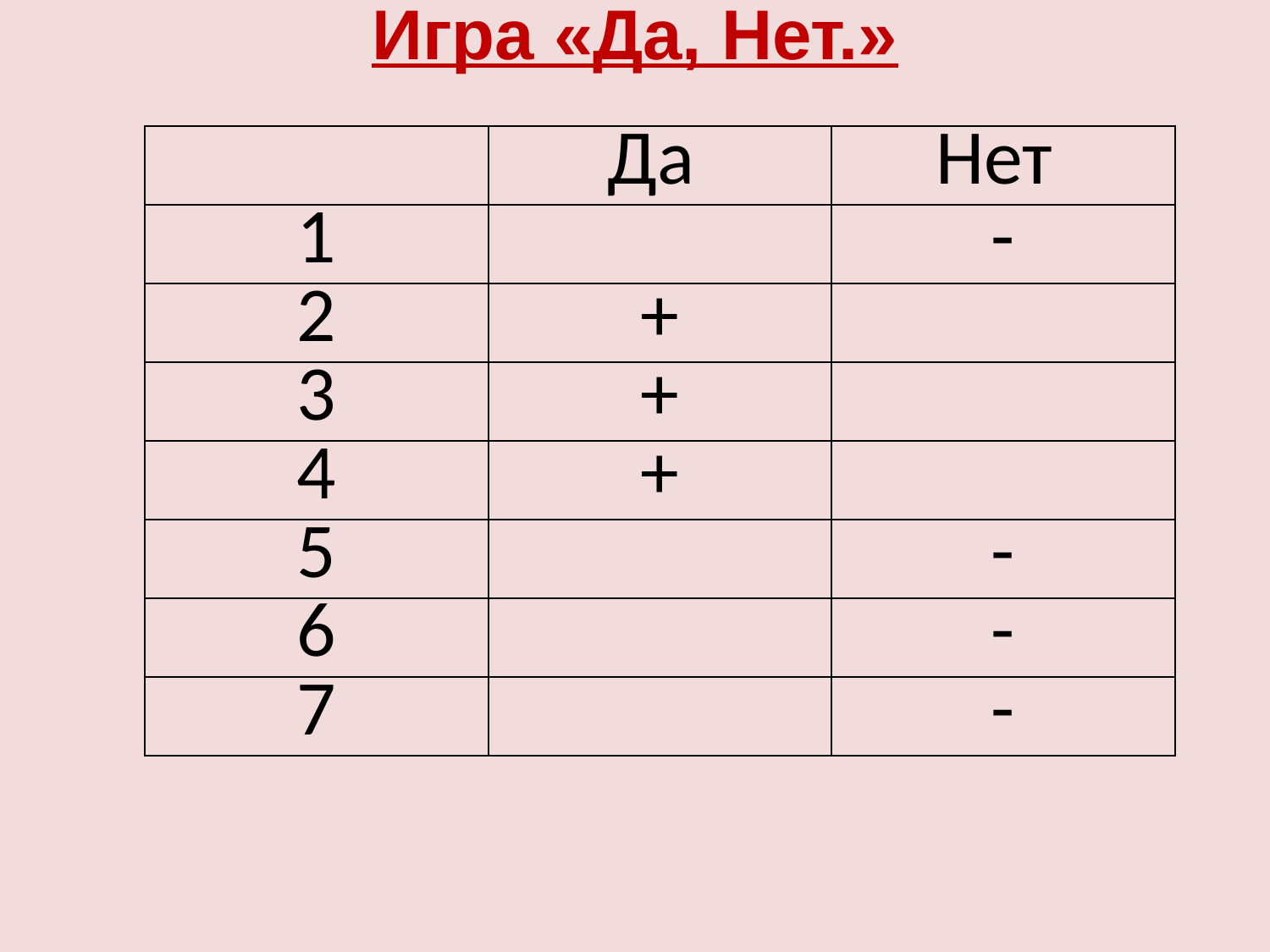

Игра «Да, Нет.»
|  | Да | Нет |
| --- | --- | --- |
| 1 |  | - |
| 2 | + |  |
| 3 | + |  |
| 4 | + |  |
| 5 |  | - |
| 6 |  | - |
| 7 |  | - |